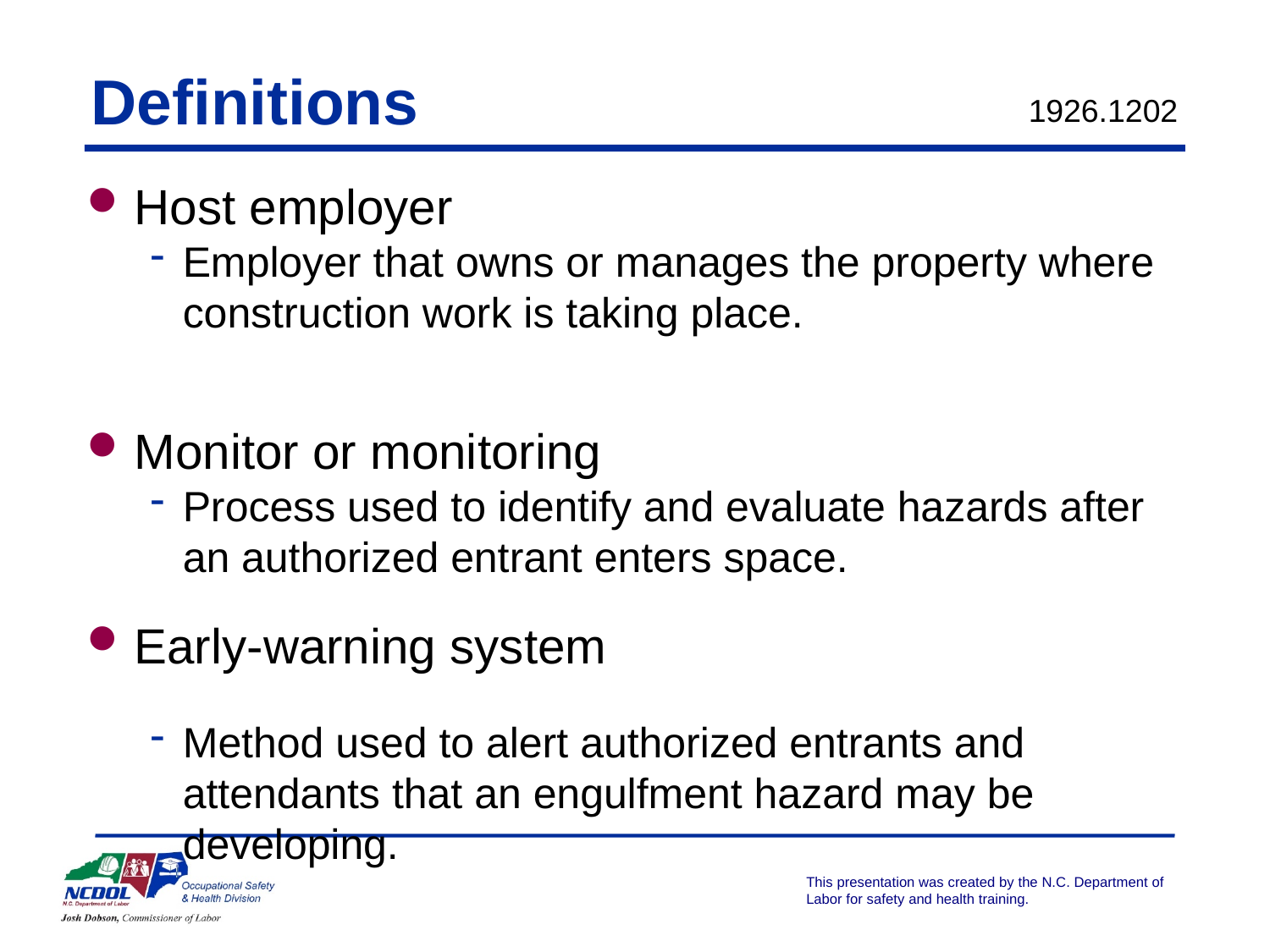

# Definitions
1926.1202
Host employer
Employer that owns or manages the property where construction work is taking place.

Monitor or monitoring
Process used to identify and evaluate hazards after an authorized entrant enters space.

Early-warning system

Method used to alert authorized entrants and attendants that an engulfment hazard may be developing.